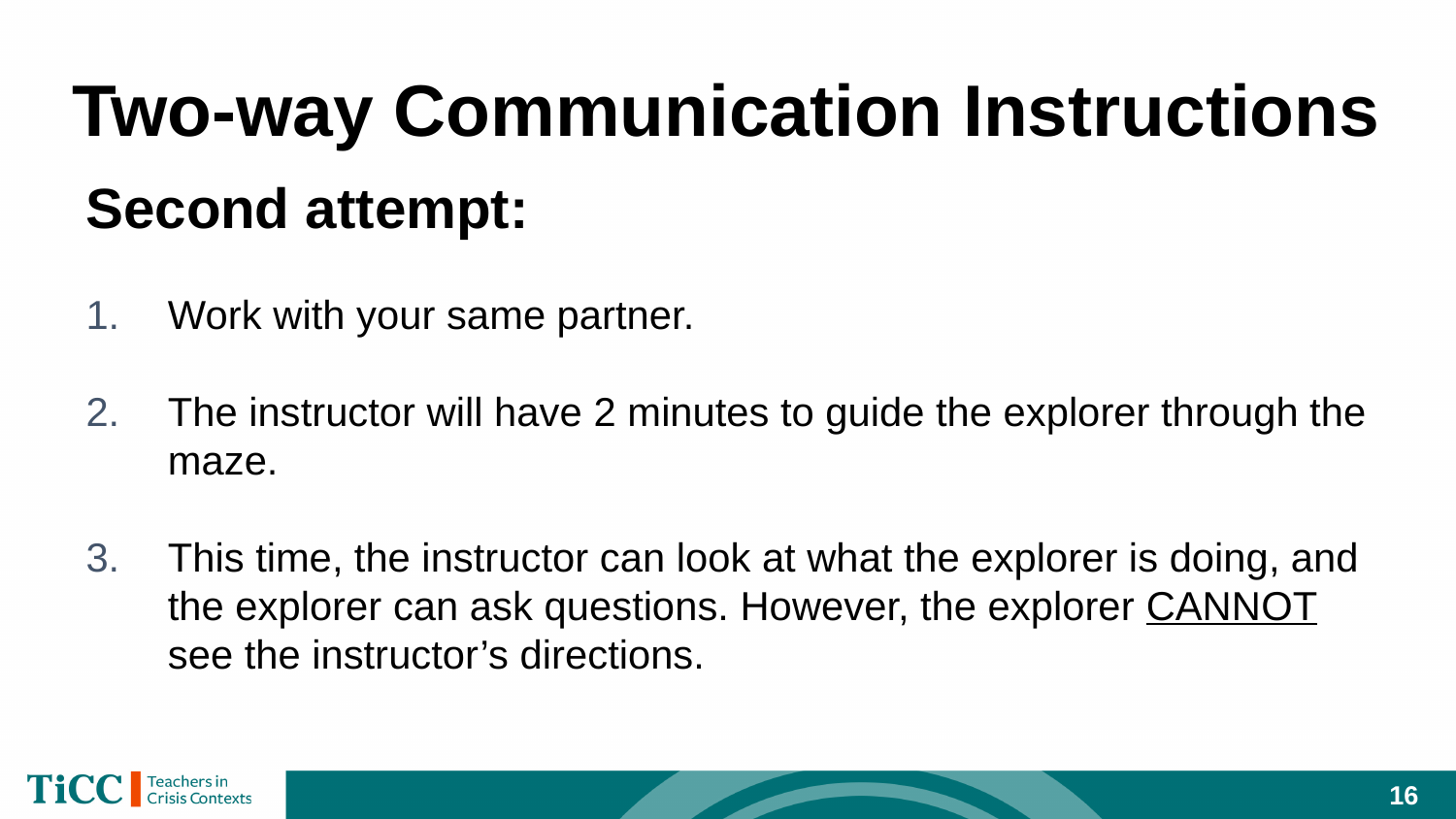

# Two-way Communication Instructions
Second attempt:

Work with your same partner.

The instructor will have 2 minutes to guide the explorer through the maze.

This time, the instructor can look at what the explorer is doing, and the explorer can ask questions. However, the explorer CANNOT see the instructor’s directions.

16